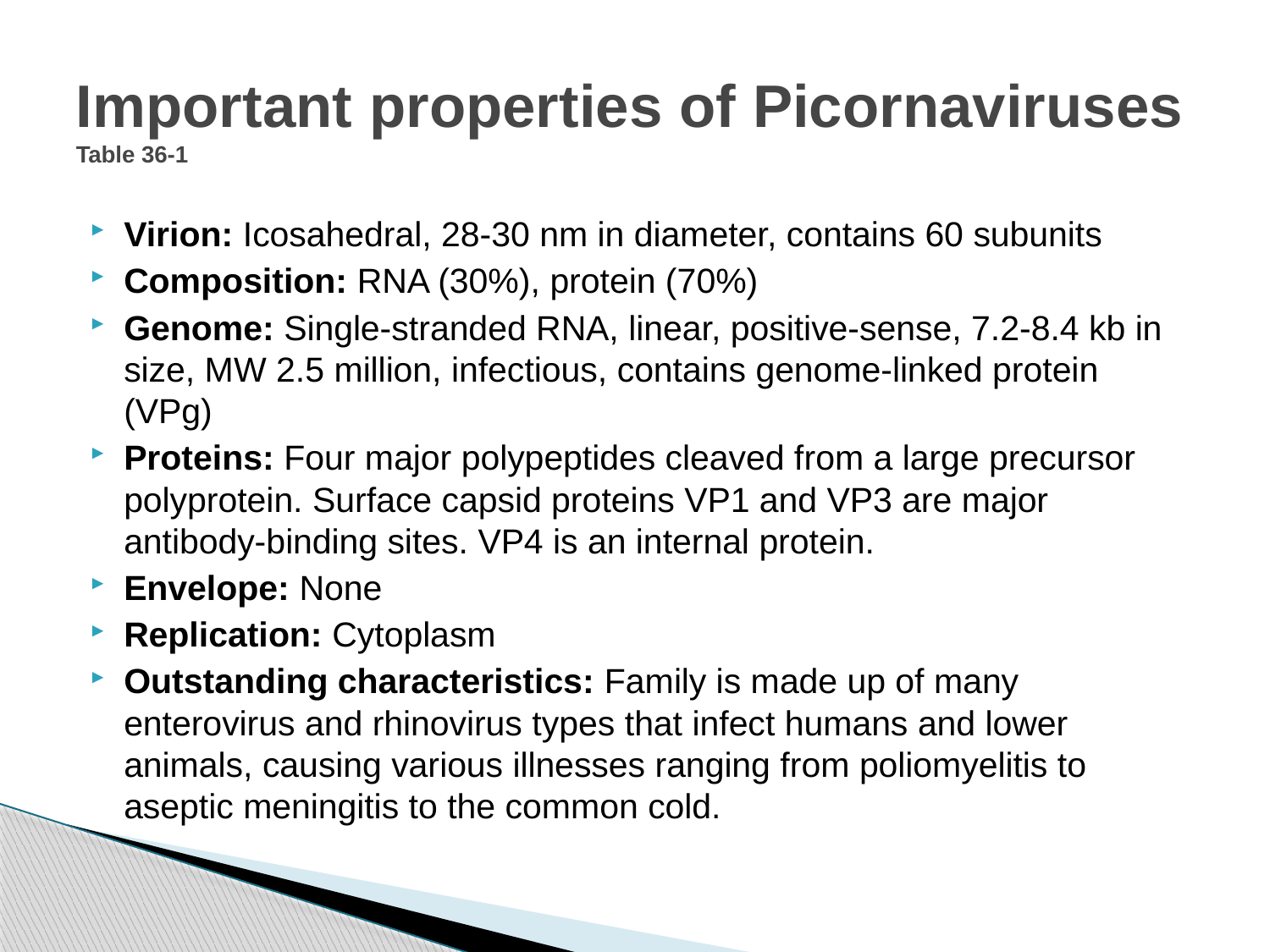

# Important properties of Picornaviruses Table 36-1
Virion: Icosahedral, 28-30 nm in diameter, contains 60 subunits
Composition: RNA (30%), protein (70%)
Genome: Single-stranded RNA, linear, positive-sense, 7.2-8.4 kb in size, MW 2.5 million, infectious, contains genome-linked protein (VPg)
Proteins: Four major polypeptides cleaved from a large precursor polyprotein. Surface capsid proteins VP1 and VP3 are major antibody-binding sites. VP4 is an internal protein.
Envelope: None
Replication: Cytoplasm
Outstanding characteristics: Family is made up of many enterovirus and rhinovirus types that infect humans and lower animals, causing various illnesses ranging from poliomyelitis to aseptic meningitis to the common cold.